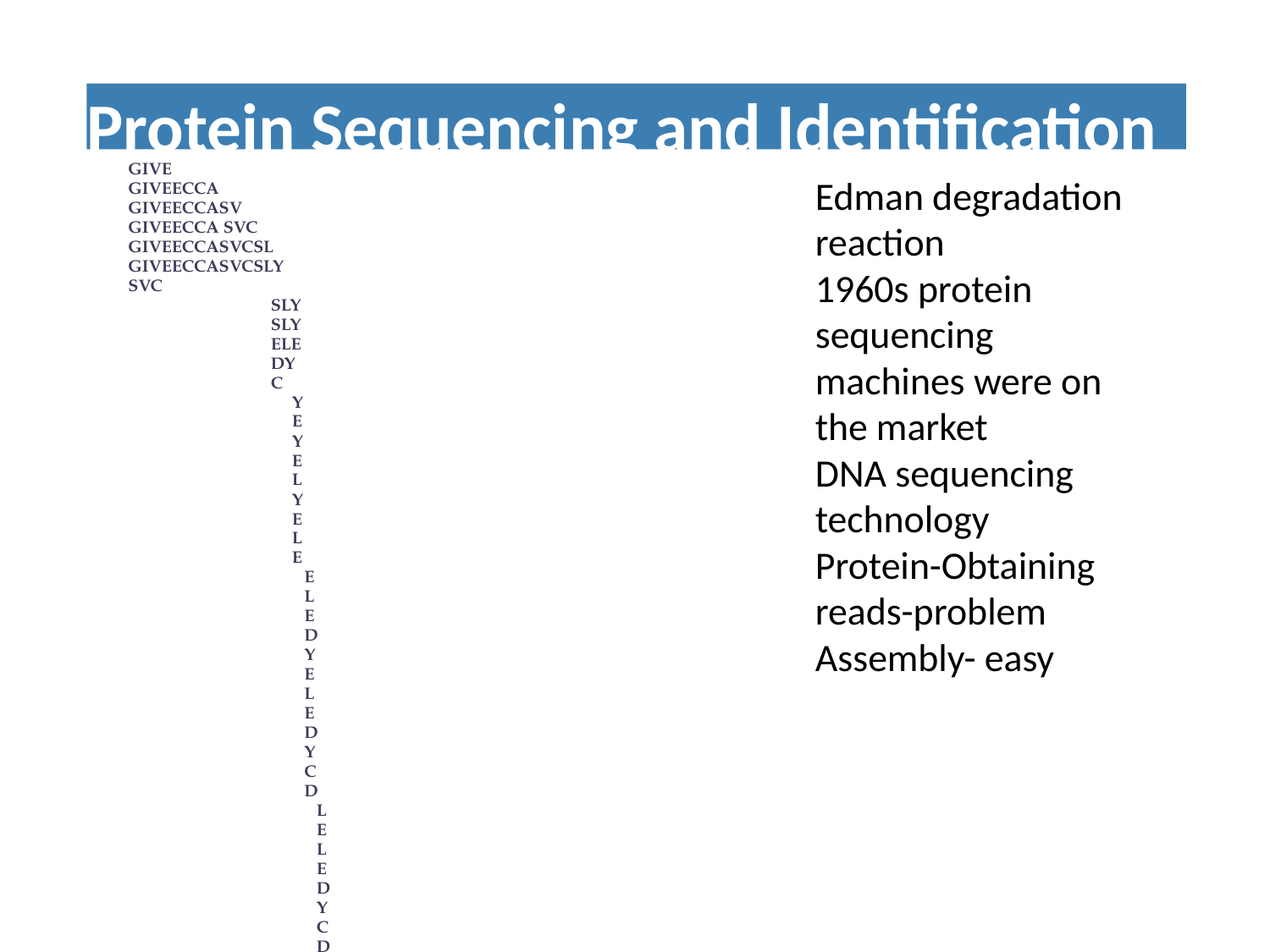

Protein Sequencing and Identification
GIVE
GIVEECCA GIVEECCASV GIVEECCA SVC GIVEECCASVCSL GIVEECCASVCSLY SVC
SLY
SLYELEDYC
YE
YEL
YELE
ELEDY
ELEDYCD
LE
LEDYCD
EDYCD
DYCD
CD
FVDEHLCG FVDEHLCGSH I,
HLCGSHE
SHLVEA
VEAL
VEALY
AE
ALY
YLVCC
LVCCERCF
LVCCERCFF
CERC
CF
CFFYTFK
YTFKLA
TFKA
Edman degradation
reaction
1960s protein
sequencing
machines were on
the market
DNA sequencing
technology
Protein-Obtaining
reads-problem
Assembly- easy